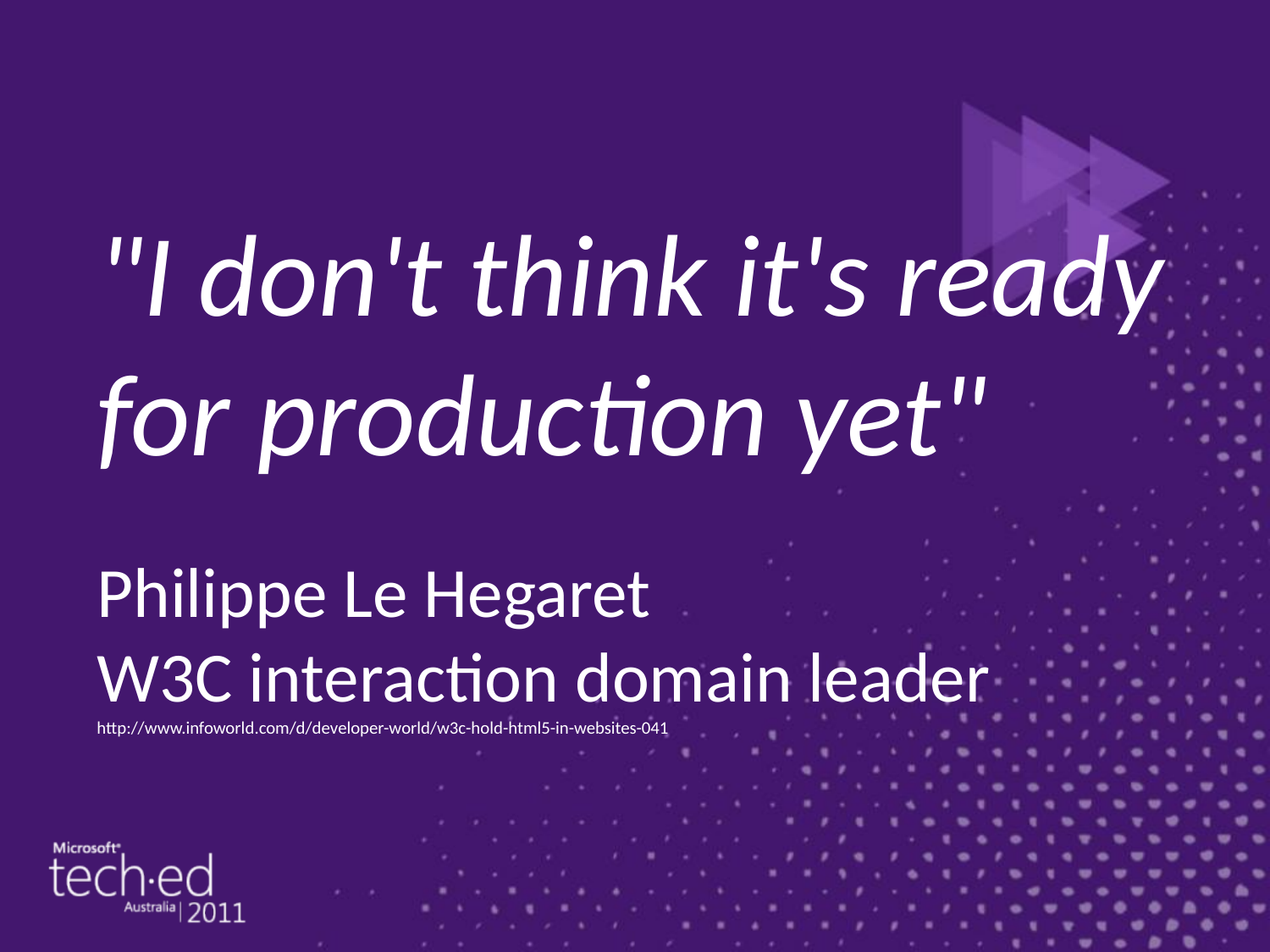

"I don't think it's ready for production yet"

Philippe Le Hegaret
W3C interaction domain leader
http://www.infoworld.com/d/developer-world/w3c-hold-html5-in-websites-041